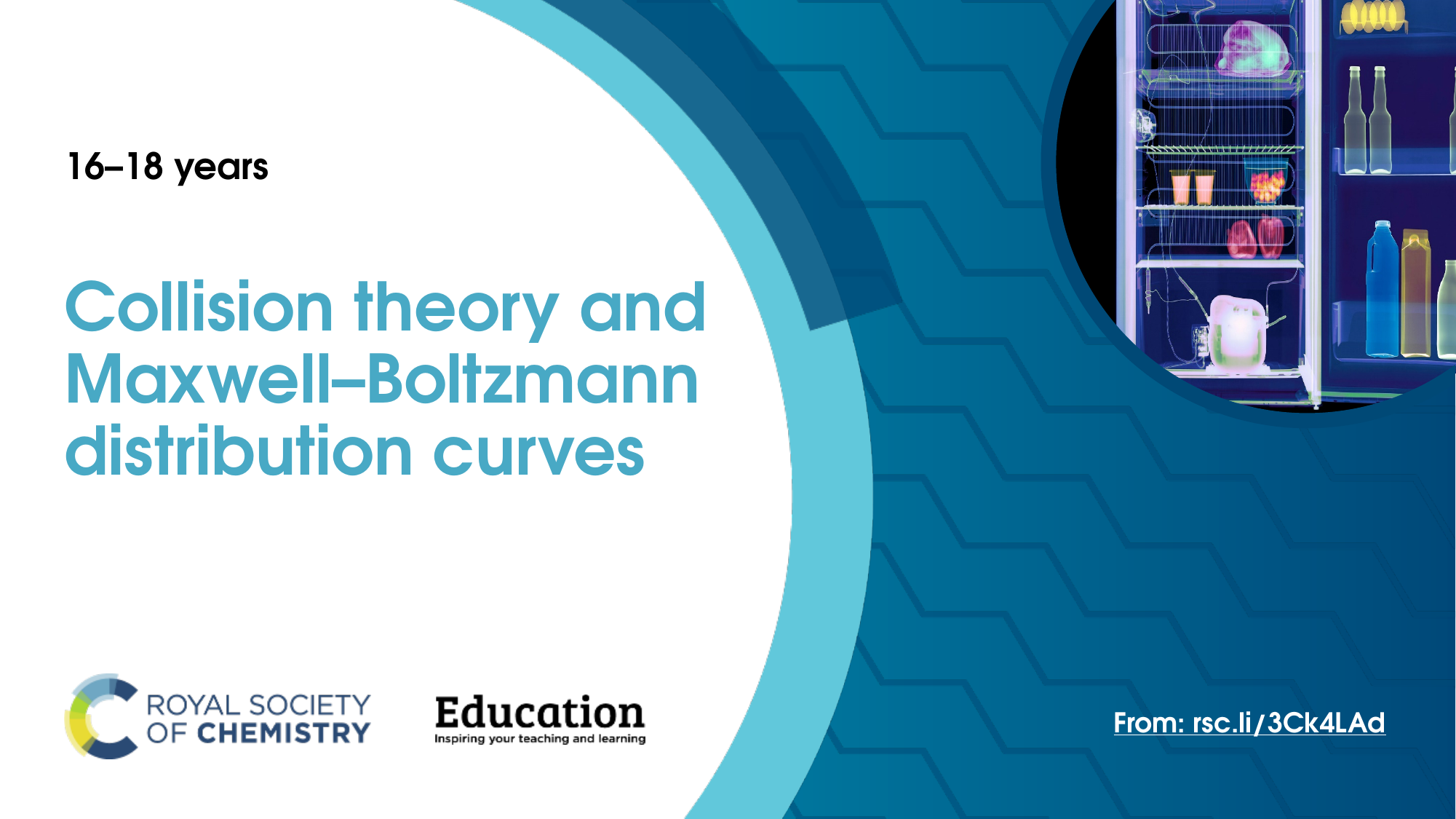

# 16–18 years
Collision theory and Maxwell–Boltzmann distribution curves